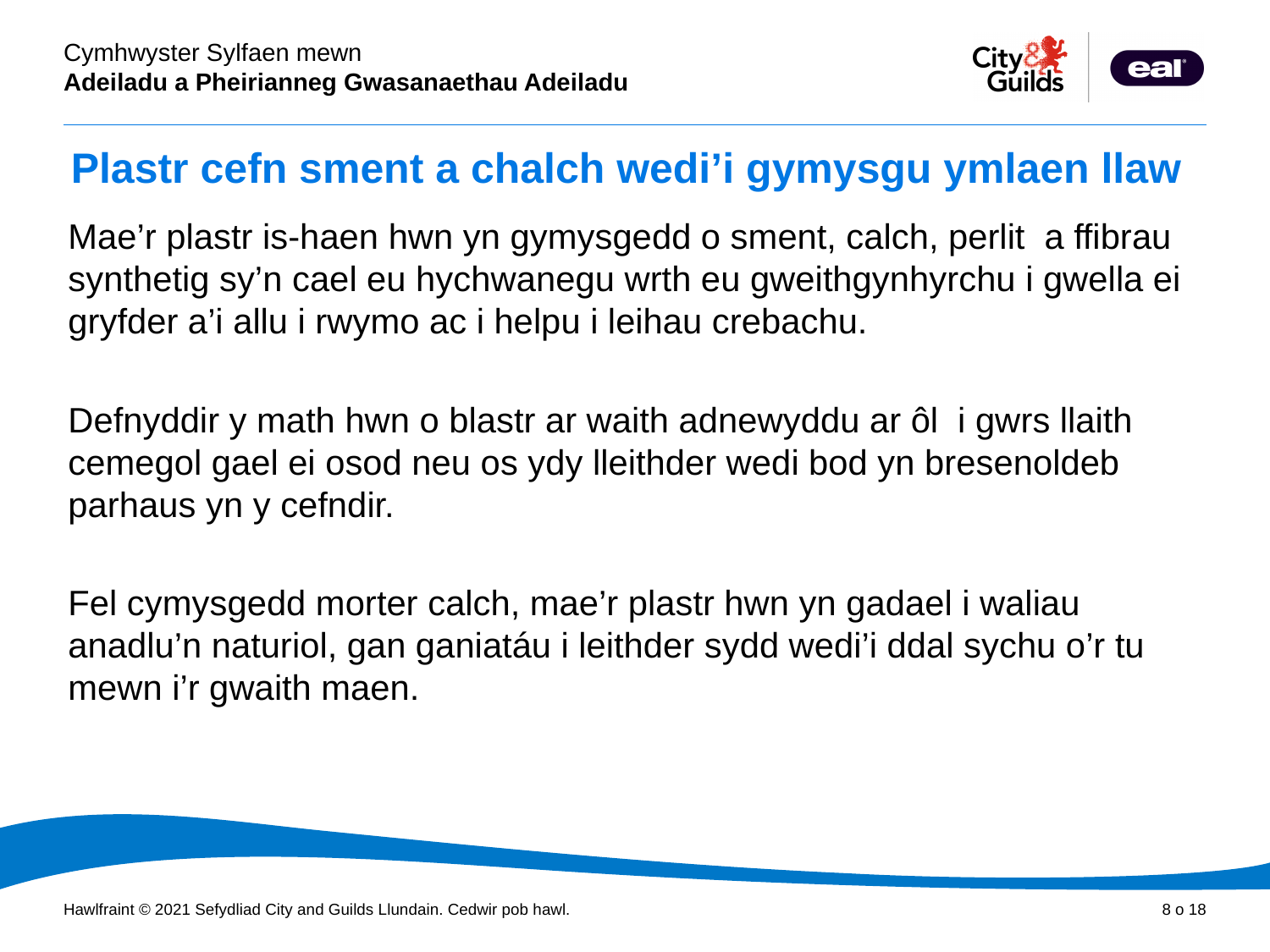

# Plastr cefn sment a chalch wedi’i gymysgu ymlaen llaw
Mae’r plastr is-haen hwn yn gymysgedd o sment, calch, perlit  a ffibrau synthetig sy’n cael eu hychwanegu wrth eu gweithgynhyrchu i gwella ei gryfder a’i allu i rwymo ac i helpu i leihau crebachu.

Defnyddir y math hwn o blastr ar waith adnewyddu ar ôl  i gwrs llaith cemegol gael ei osod neu os ydy lleithder wedi bod yn bresenoldeb parhaus yn y cefndir.

Fel cymysgedd morter calch, mae’r plastr hwn yn gadael i waliau anadlu’n naturiol, gan ganiatáu i leithder sydd wedi’i ddal sychu o’r tu mewn i’r gwaith maen.